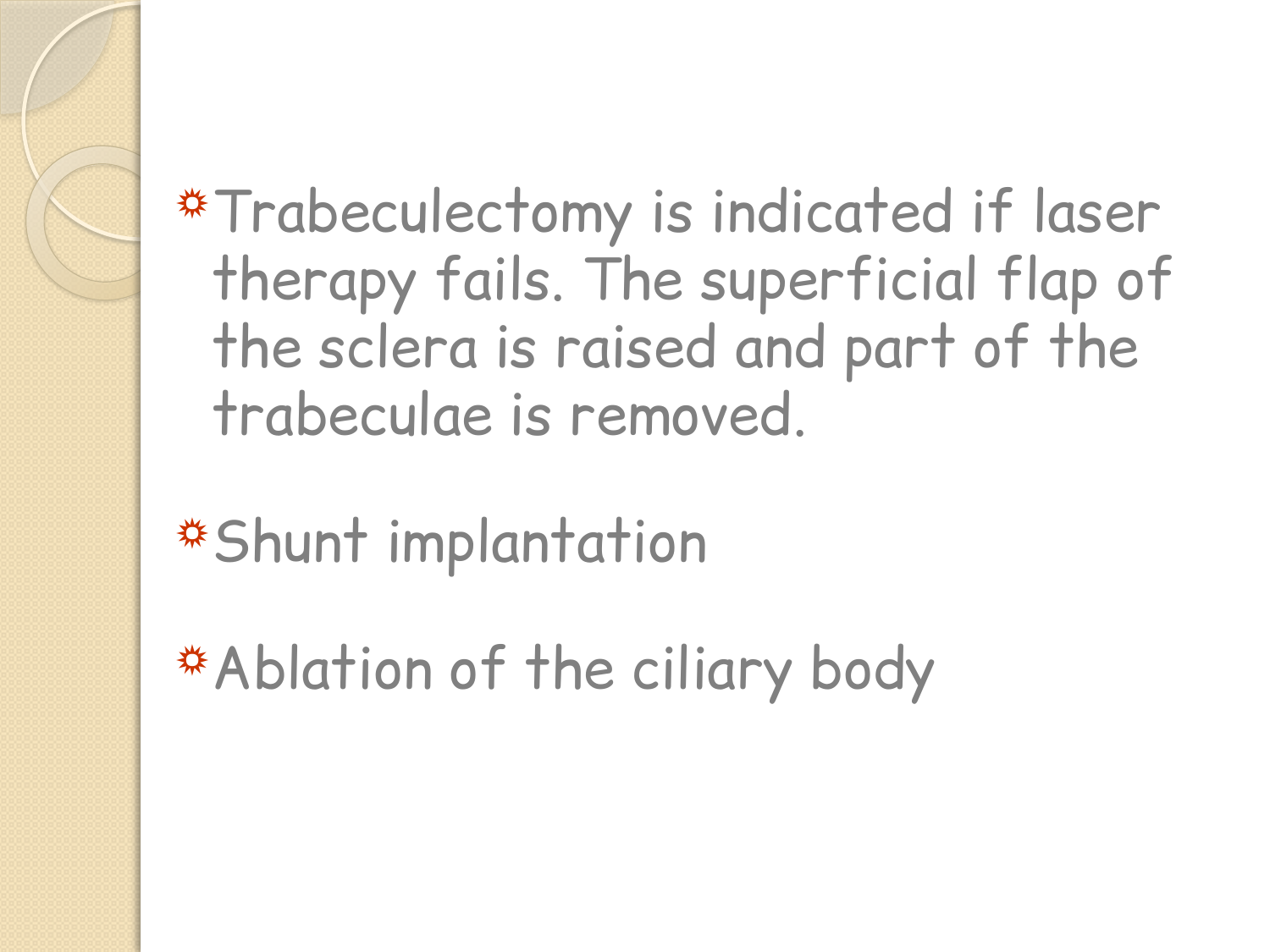

Trabeculectomy is indicated if laser therapy fails. The superficial flap of the sclera is raised and part of the trabeculae is removed.

Shunt implantation

Ablation of the ciliary body